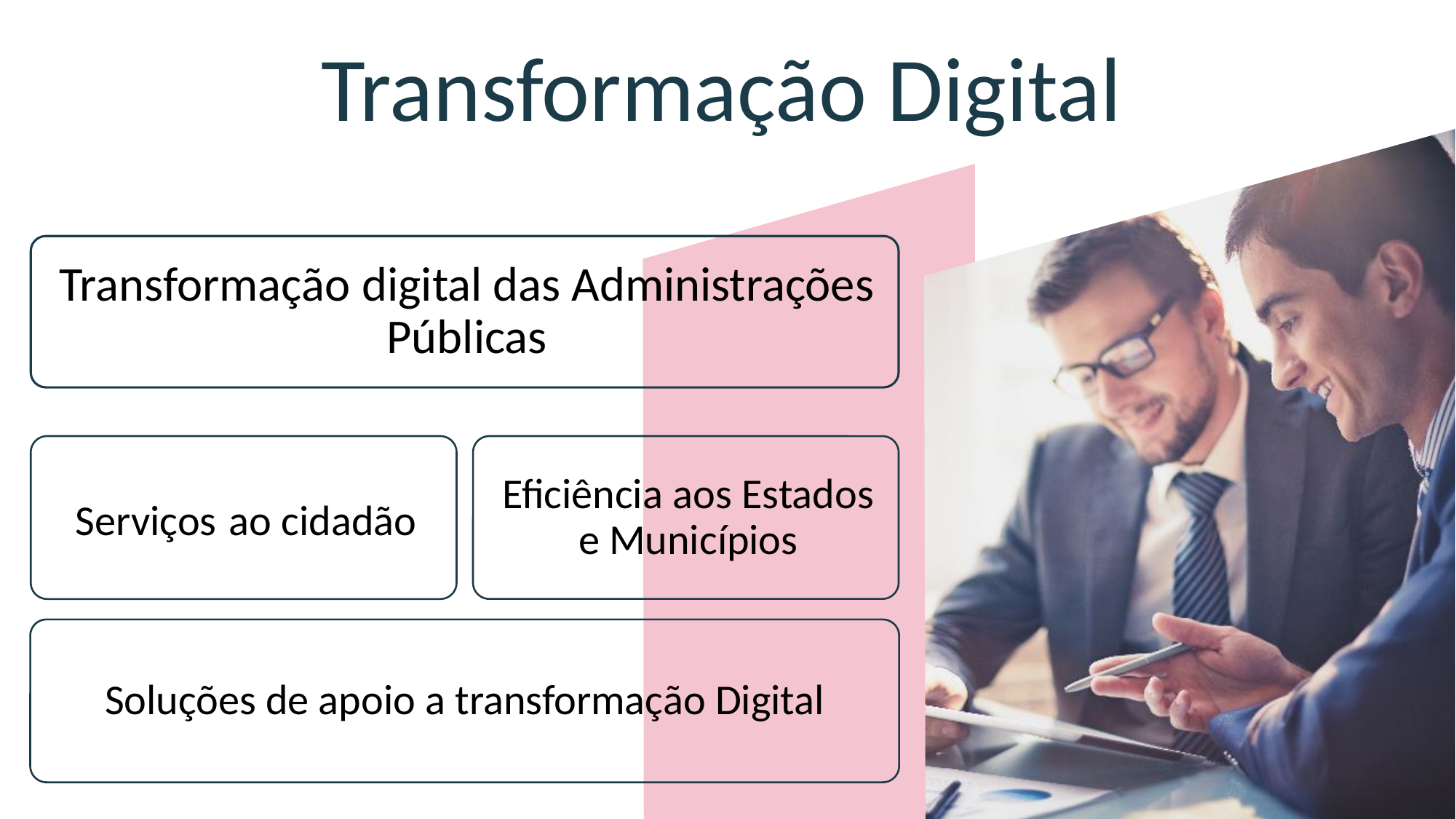

Transformação Digital
Transformação digital das Administrações Públicas
Serviços ao cidadão
Eficiência aos Estados e Municípios

Soluções de apoio a transformação Digital